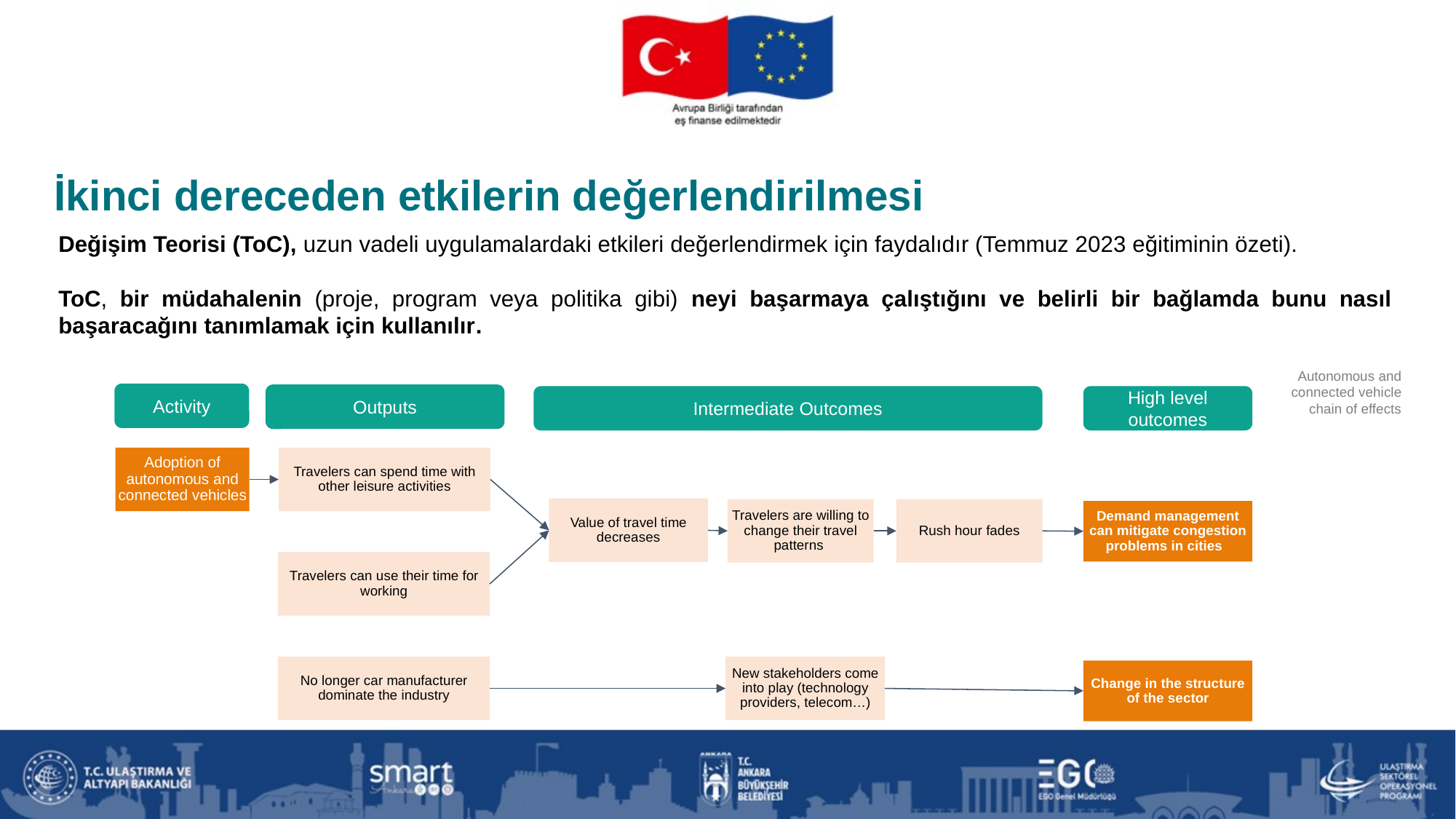

İkinci dereceden etkilerin değerlendirilmesi
Değişim Teorisi (ToC), uzun vadeli uygulamalardaki etkileri değerlendirmek için faydalıdır (Temmuz 2023 eğitiminin özeti).

ToC, bir müdahalenin (proje, program veya politika gibi) neyi başarmaya çalıştığını ve belirli bir bağlamda bunu nasıl başaracağını tanımlamak için kullanılır.
Autonomous and connected vehicle chain of effects
Activity
Outputs
Intermediate Outcomes
High level outcomes
Travelers can spend time with other leisure activities
Adoption of autonomous and connected vehicles
Value of travel time decreases
Travelers are willing to change their travel patterns
Rush hour fades
Demand management can mitigate congestion problems in cities
Travelers can use their time for working
No longer car manufacturer dominate the industry
New stakeholders come into play (technology providers, telecom…)
Change in the structure of the sector